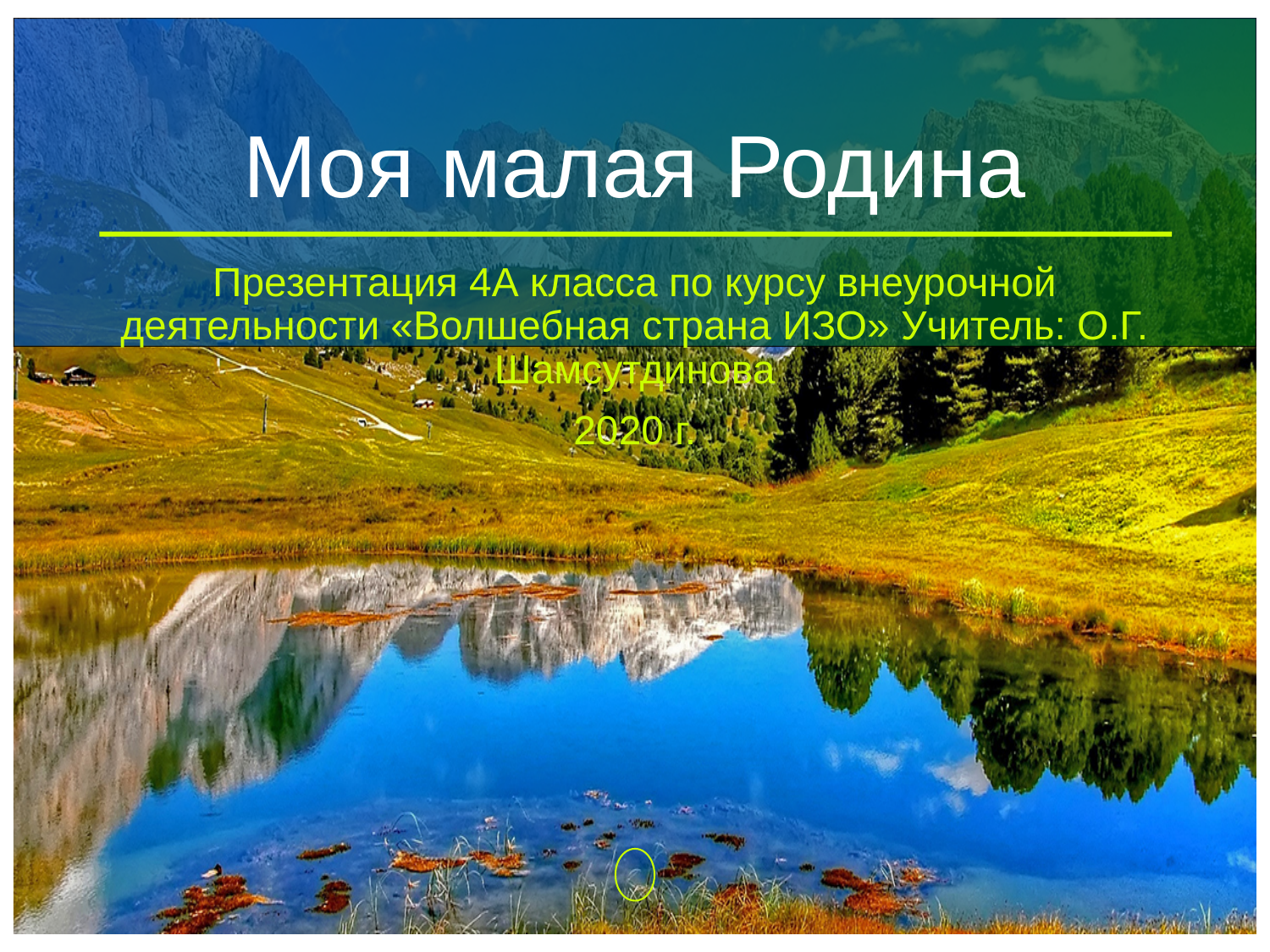

# Моя малая Родина
Презентация 4А класса по курсу внеурочной деятельности «Волшебная страна ИЗО» Учитель: О.Г. Шамсутдинова
2020 г.